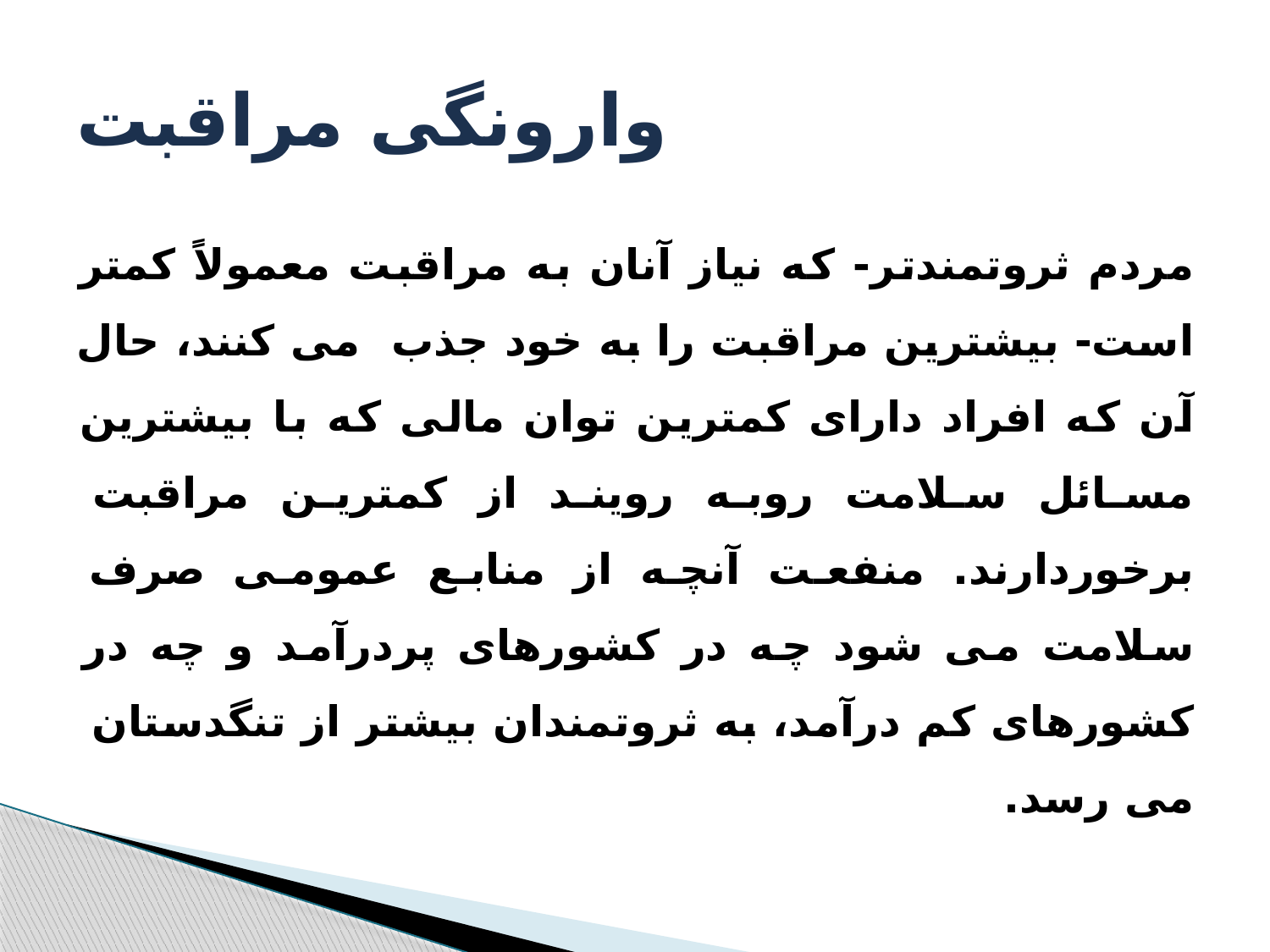

# وارونگی مراقبت
مردم ثروتمندتر- که نیاز آنان به مراقبت معمولاً کمتر است- بیشترین مراقبت را به خود جذب  می کنند، حال آن که افراد دارای کمترین توان مالی که با بیشترین مسائل سلامت روبه رویند از کمترین مراقبت برخوردارند. منفعت آنچه از منابع عمومی صرف سلامت می شود چه در کشورهای پردرآمد و چه در کشورهای کم درآمد، به ثروتمندان بیشتر از تنگدستان
می رسد.